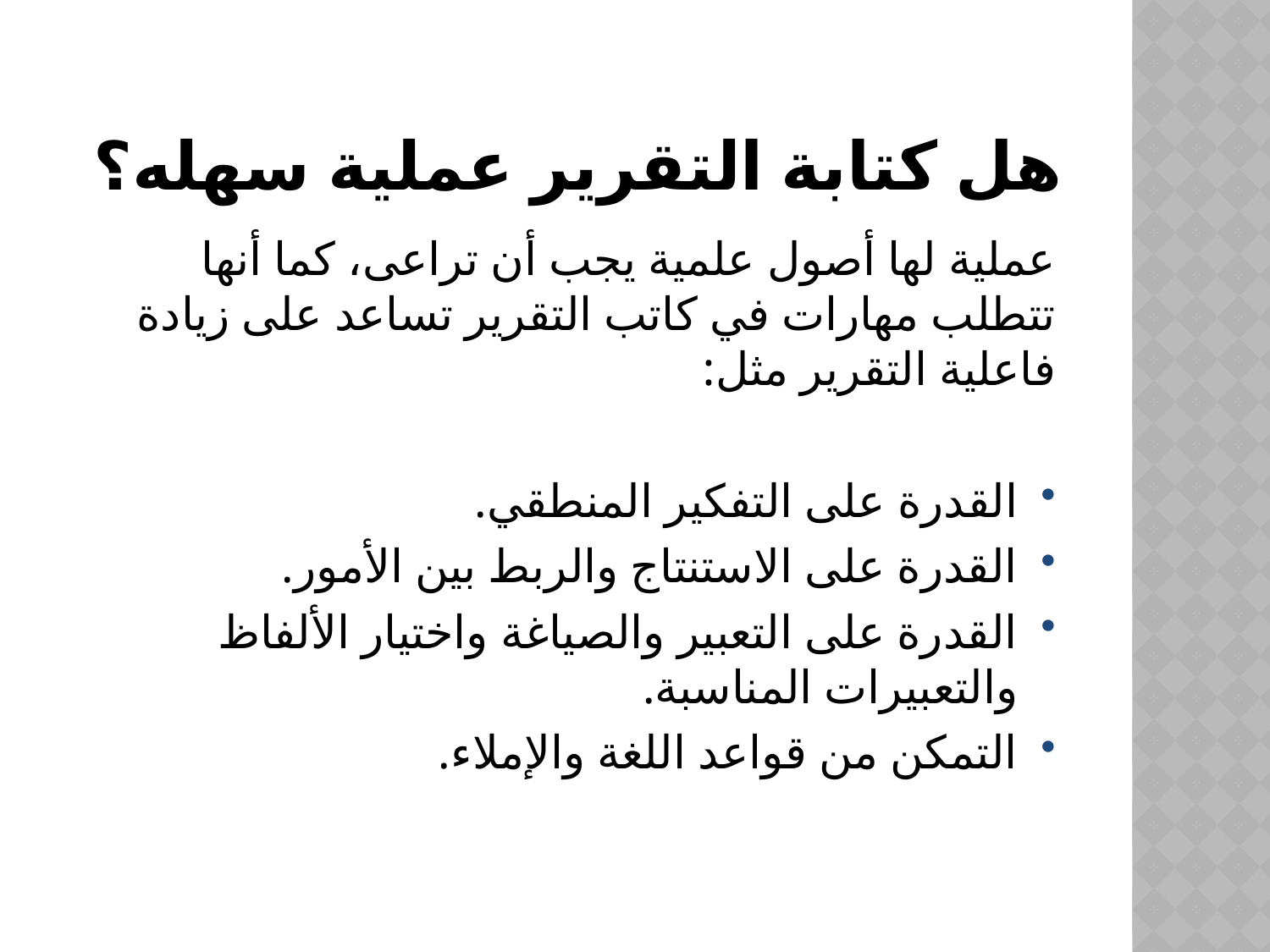

# هل كتابة التقرير عملية سهله؟
عملية لها أصول علمية يجب أن تراعى، كما أنها تتطلب مهارات في كاتب التقرير تساعد على زيادة فاعلية التقرير مثل:

القدرة على التفكير المنطقي.
القدرة على الاستنتاج والربط بين الأمور.
القدرة على التعبير والصياغة واختيار الألفاظ والتعبيرات المناسبة.
التمكن من قواعد اللغة والإملاء.